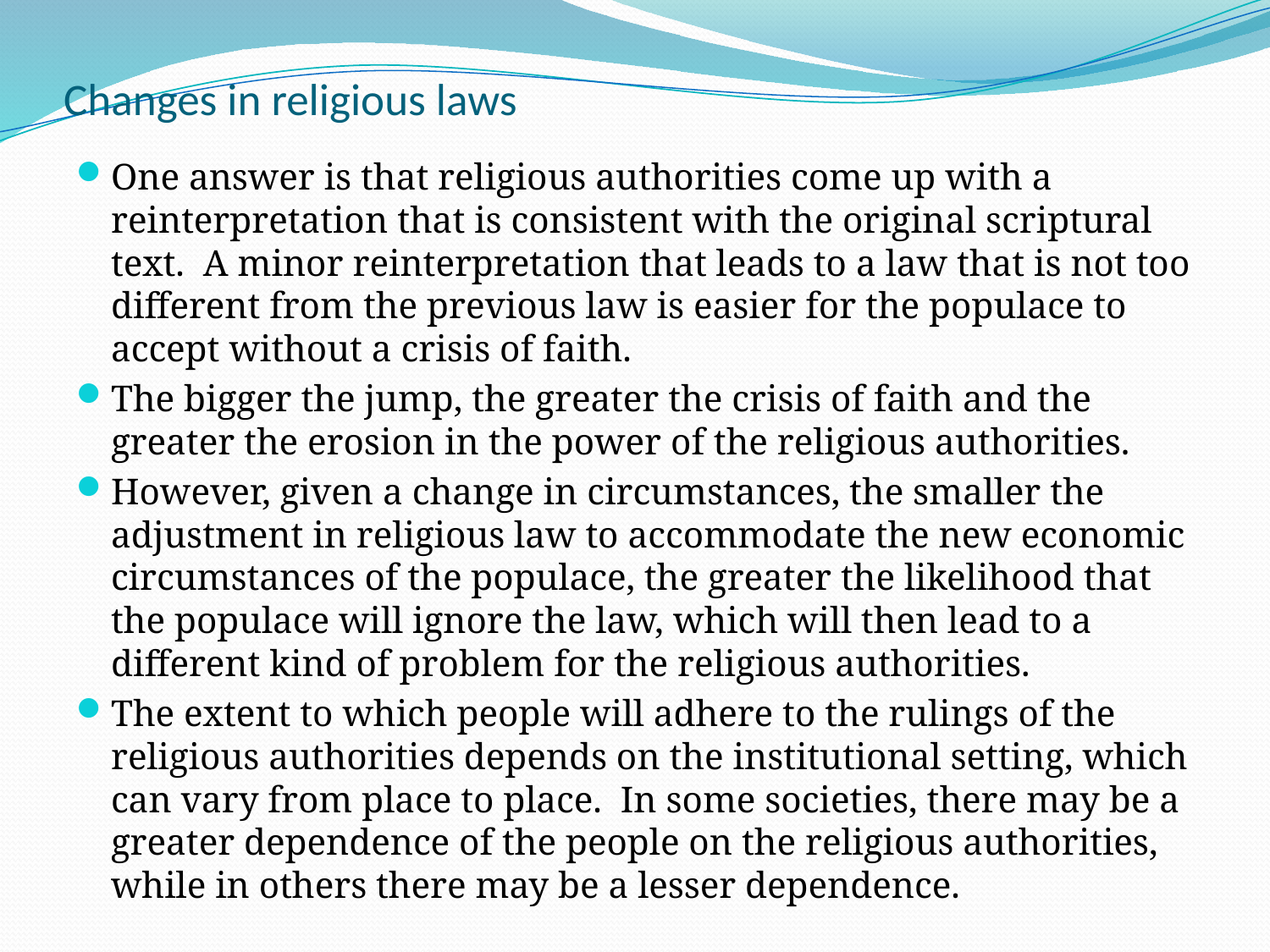

# Changes in religious laws
One answer is that religious authorities come up with a reinterpretation that is consistent with the original scriptural text.  A minor reinterpretation that leads to a law that is not too different from the previous law is easier for the populace to accept without a crisis of faith.
The bigger the jump, the greater the crisis of faith and the greater the erosion in the power of the religious authorities.
However, given a change in circumstances, the smaller the adjustment in religious law to accommodate the new economic circumstances of the populace, the greater the likelihood that the populace will ignore the law, which will then lead to a different kind of problem for the religious authorities.
The extent to which people will adhere to the rulings of the religious authorities depends on the institutional setting, which can vary from place to place.  In some societies, there may be a greater dependence of the people on the religious authorities, while in others there may be a lesser dependence.